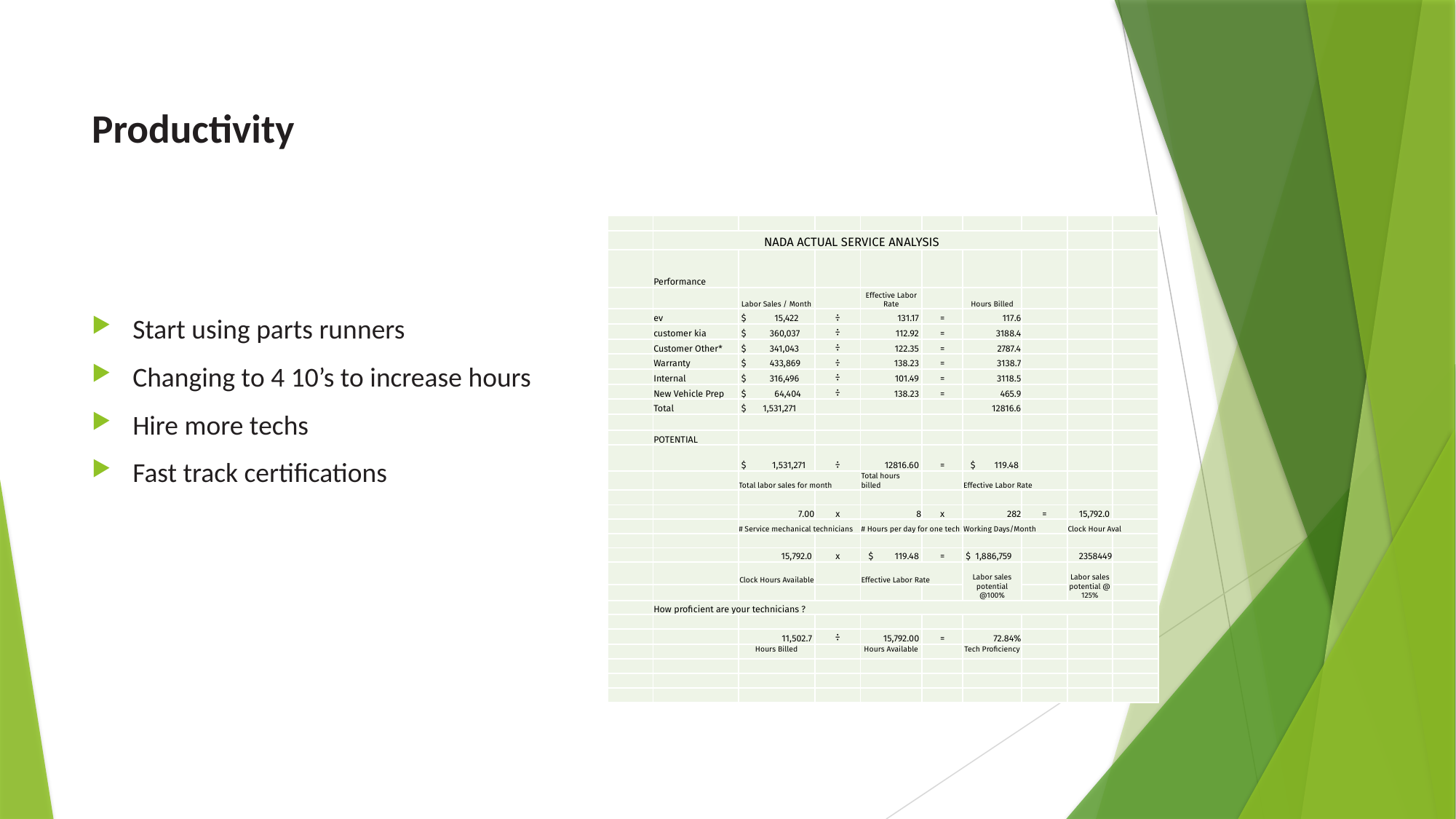

# Productivity
|  |  |  |  |  |  |  |  |  |  |
| --- | --- | --- | --- | --- | --- | --- | --- | --- | --- |
|  | NADA ACTUAL SERVICE ANALYSIS |  |  |  |  |  |  |  |  |
|  | Performance |  |  |  |  |  |  |  |  |
|  |  | Labor Sales / Month |  | Effective Labor Rate |  | Hours Billed |  |  |  |
|  | ev | $ 15,422 | ÷ | 131.17 | = | 117.6 |  |  |  |
|  | customer kia | $ 360,037 | ÷ | 112.92 | = | 3188.4 |  |  |  |
|  | Customer Other\* | $ 341,043 | ÷ | 122.35 | = | 2787.4 |  |  |  |
|  | Warranty | $ 433,869 | ÷ | 138.23 | = | 3138.7 |  |  |  |
|  | Internal | $ 316,496 | ÷ | 101.49 | = | 3118.5 |  |  |  |
|  | New Vehicle Prep | $ 64,404 | ÷ | 138.23 | = | 465.9 |  |  |  |
|  | Total | $ 1,531,271 |  |  |  | 12816.6 |  |  |  |
|  |  |  |  |  |  |  |  |  |  |
|  | POTENTIAL |  |  |  |  |  |  |  |  |
|  |  | $ 1,531,271 | ÷ | 12816.60 | = | $ 119.48 |  |  |  |
|  |  | Total labor sales for month |  | Total hours billed |  | Effective Labor Rate |  |  |  |
|  |  |  |  |  |  |  |  |  |  |
|  |  | 7.00 | x | 8 | x | 282 | = | 15,792.0 |  |
|  |  | # Service mechanical technicians |  | # Hours per day for one tech |  | Working Days/Month |  | Clock Hour Aval |  |
|  |  |  |  |  |  |  |  |  |  |
|  |  | 15,792.0 | x | $ 119.48 | = | $ 1,886,759 |  | 2358449 |  |
|  |  | Clock Hours Available |  | Effective Labor Rate |  | Labor sales potential @100% |  | Labor sales potential @ 125% |  |
|  |  |  |  |  |  |  |  |  |  |
|  | How proficient are your technicians ? |  |  |  |  |  |  |  |  |
|  |  |  |  |  |  |  |  |  |  |
|  |  | 11,502.7 | ÷ | 15,792.00 | = | 72.84% |  |  |  |
|  |  | Hours Billed |  | Hours Available |  | Tech Proficiency |  |  |  |
|  |  |  |  |  |  |  |  |  |  |
|  |  |  |  |  |  |  |  |  |  |
|  |  |  |  |  |  |  |  |  |  |

Start using parts runners
Changing to 4 10’s to increase hours
Hire more techs
Fast track certifications